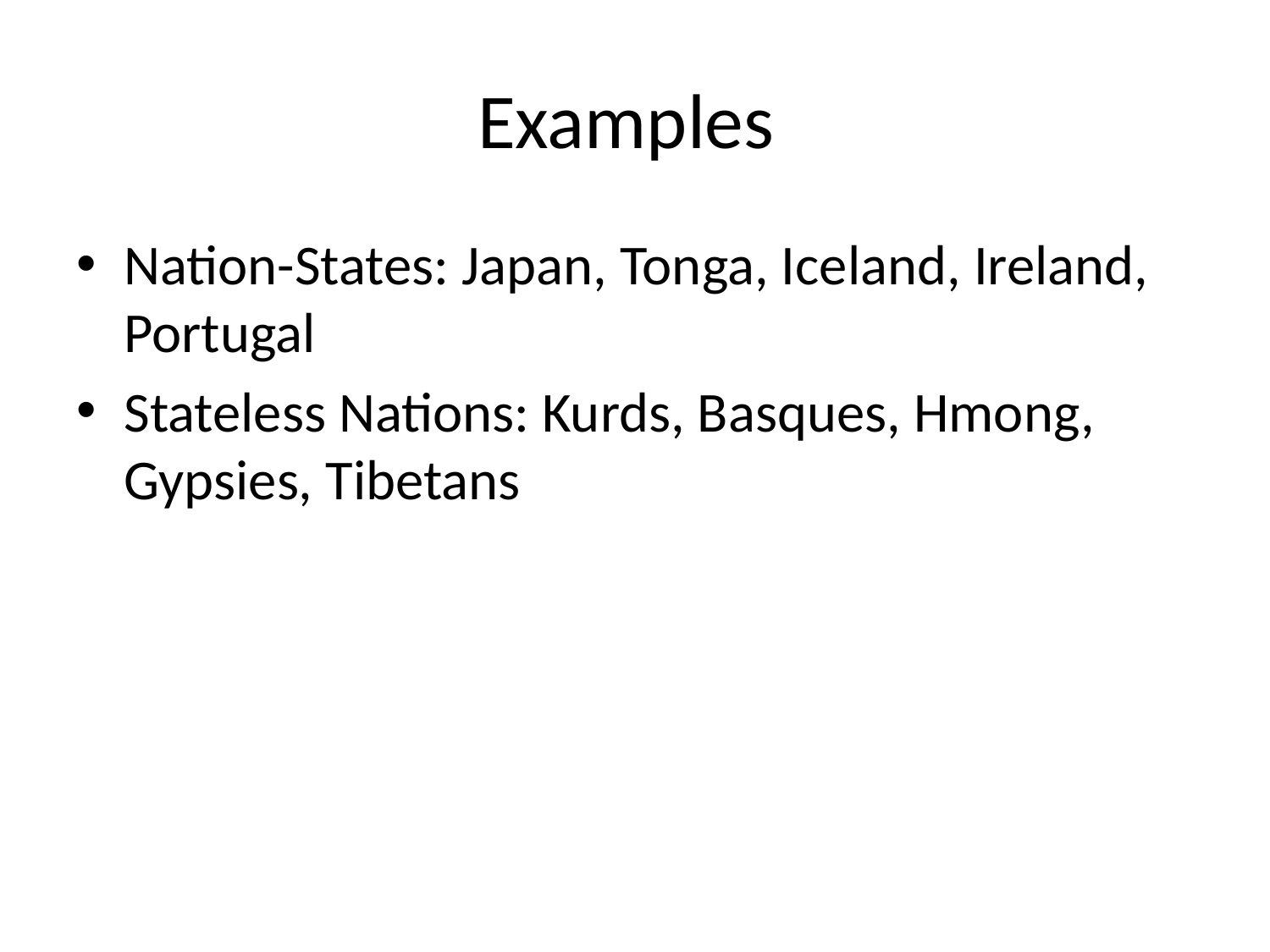

# Examples
Nation-States: Japan, Tonga, Iceland, Ireland, Portugal
Stateless Nations: Kurds, Basques, Hmong, Gypsies, Tibetans